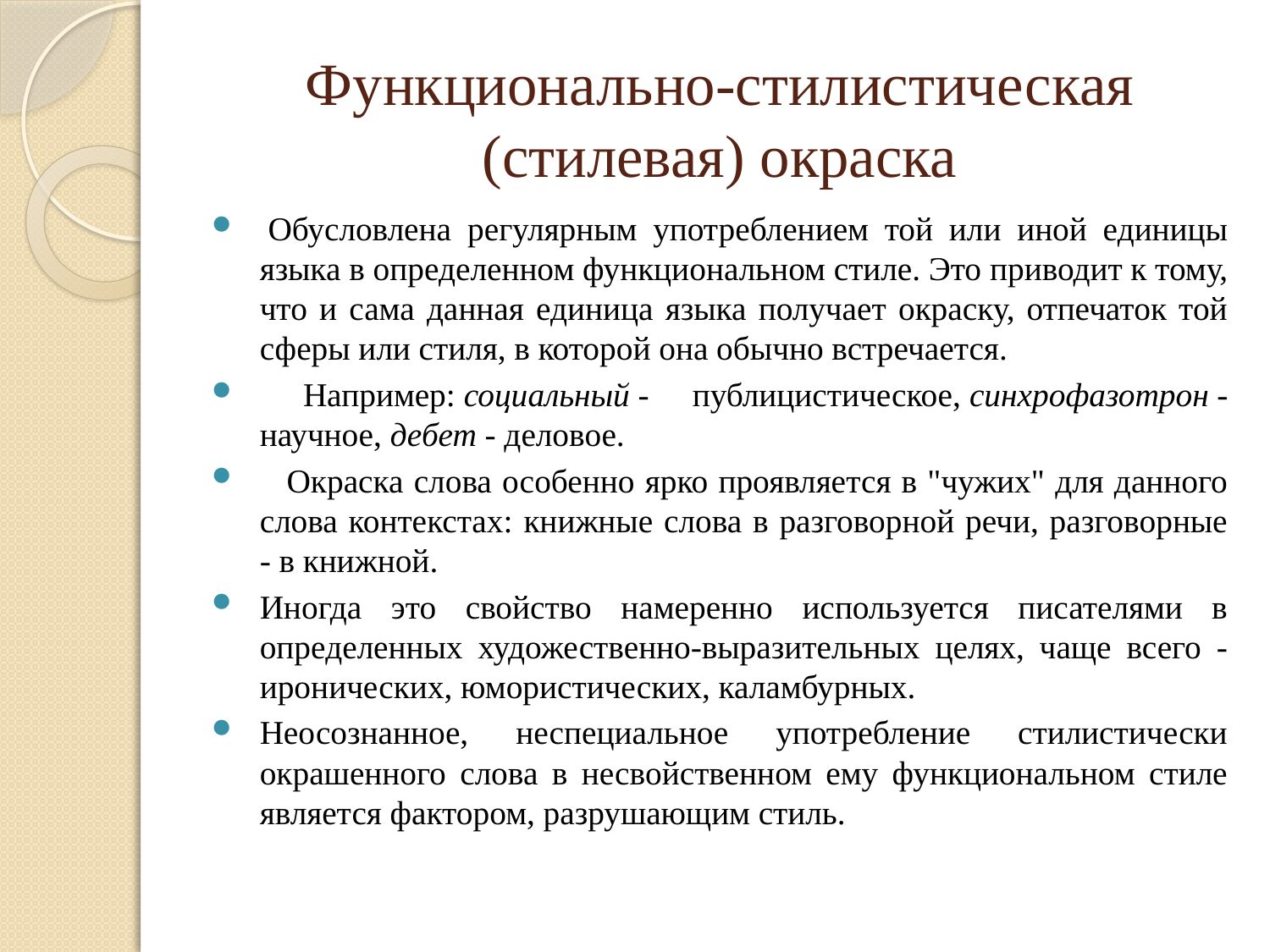

# Функционально-стилистическая (стилевая) окраска
 Обусловлена регулярным употреблением той или иной единицы языка в определенном функциональном стиле. Это приводит к тому, что и сама данная единица языка получает окраску, отпечаток той сферы или стиля, в которой она обычно встречается.
 Например: социальный - публицистическое, синхрофазотрон - научное, дебет - деловое.
   Окраска слова особенно ярко проявляется в "чужих" для данного слова контекстах: книжные слова в разговорной речи, разговорные - в книжной.
Иногда это свойство намеренно используется писателями в определенных художественно-выразительных целях, чаще всего - иронических, юмористических, каламбурных.
Неосознанное, неспециальное употребление стилистически окрашенного слова в несвойственном ему функциональном стиле является фактором, разрушающим стиль.